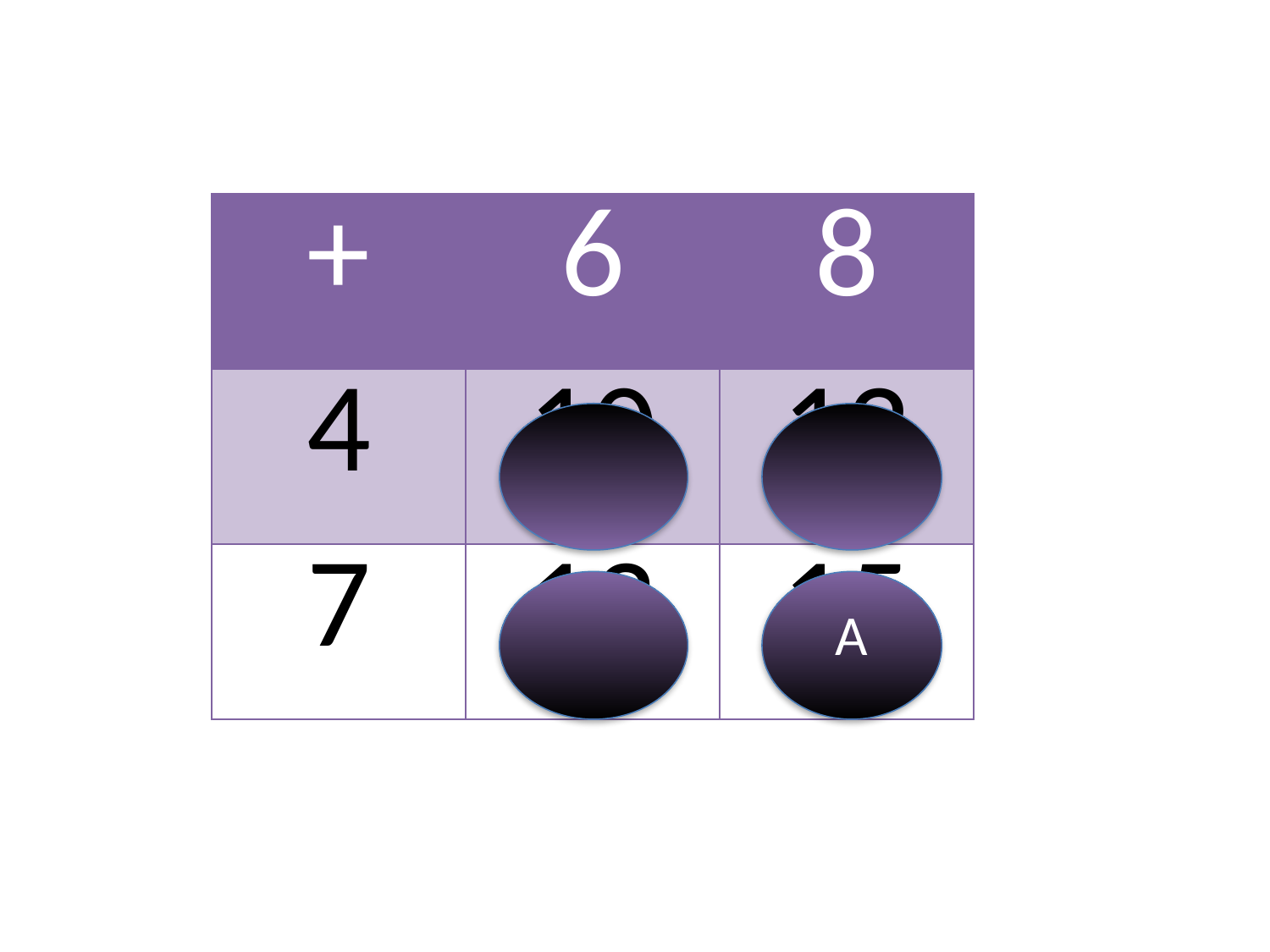

| + | 6 | 8 |
| --- | --- | --- |
| 4 | 10 | 12 |
| 7 | 13 | 15 |

A